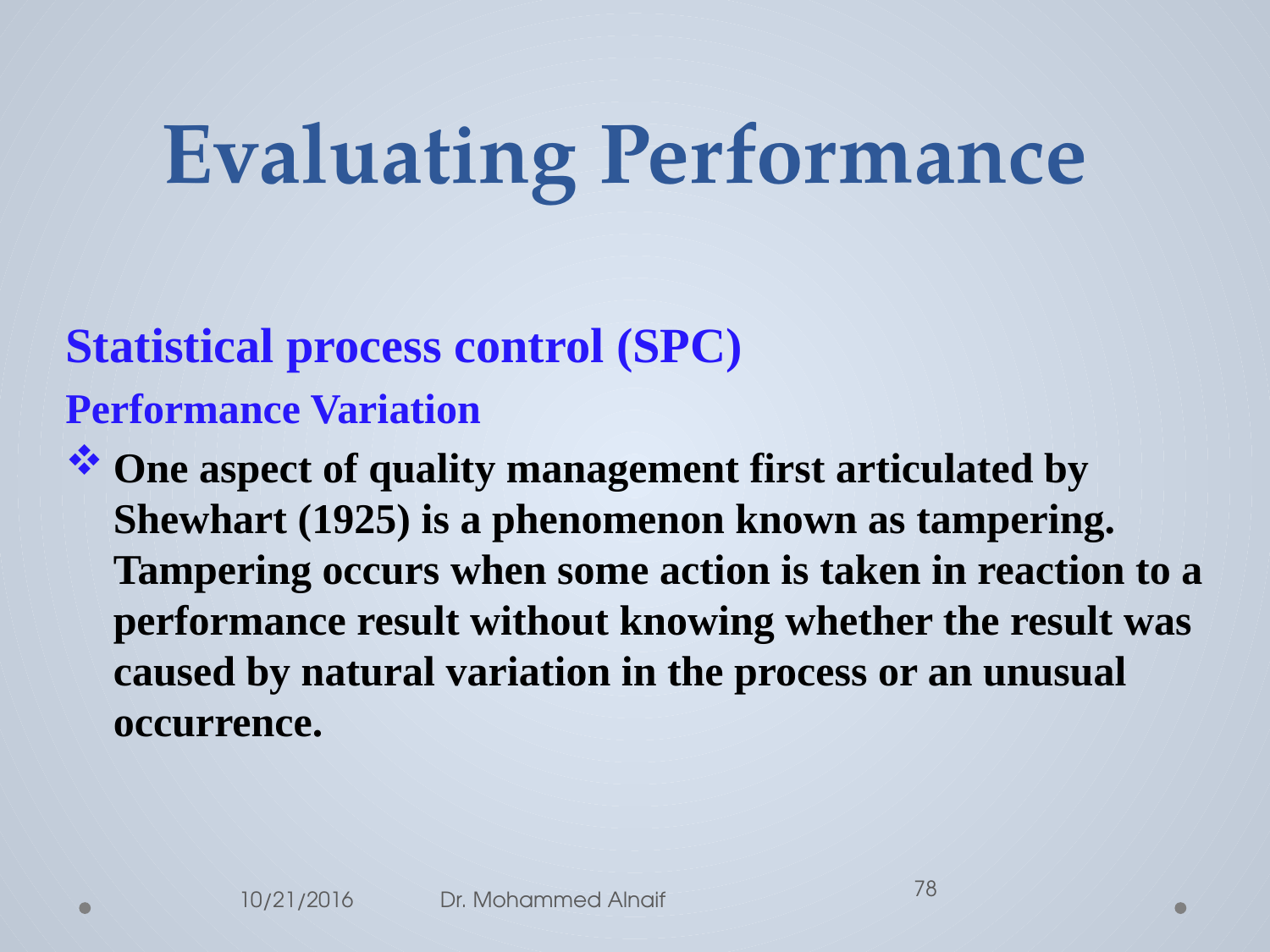

# Evaluating Performance
Statistical process control (SPC)
Performance Variation
One aspect of quality management first articulated by Shewhart (1925) is a phenomenon known as tampering. Tampering occurs when some action is taken in reaction to a performance result without knowing whether the result was caused by natural variation in the process or an unusual occurrence.
78
10/21/2016
Dr. Mohammed Alnaif